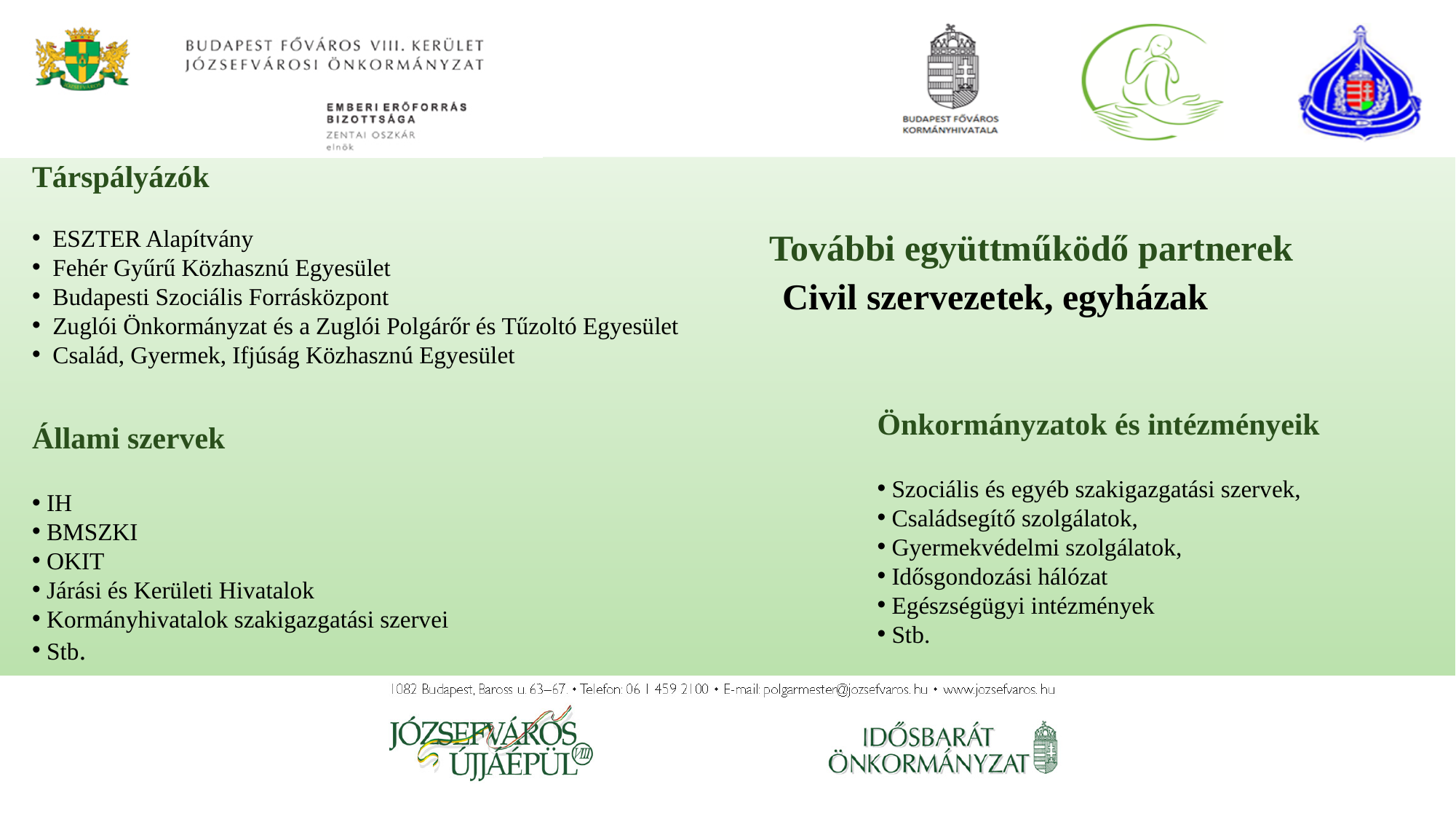

Társpályázók

  ESZTER Alapítvány
  Fehér Gyűrű Közhasznú Egyesület
  Budapesti Szociális Forrásközpont
  Zuglói Önkormányzat és a Zuglói Polgárőr és Tűzoltó Egyesület
  Család, Gyermek, Ifjúság Közhasznú Egyesület
További együttműködő partnerek
Civil szervezetek, egyházak

Önkormányzatok és intézményeik

 Szociális és egyéb szakigazgatási szervek,
 Családsegítő szolgálatok,
 Gyermekvédelmi szolgálatok,
 Idősgondozási hálózat
 Egészségügyi intézmények
 Stb.
Állami szervek

 IH
 BMSZKI
 OKIT
 Járási és Kerületi Hivatalok
 Kormányhivatalok szakigazgatási szervei
 Stb.